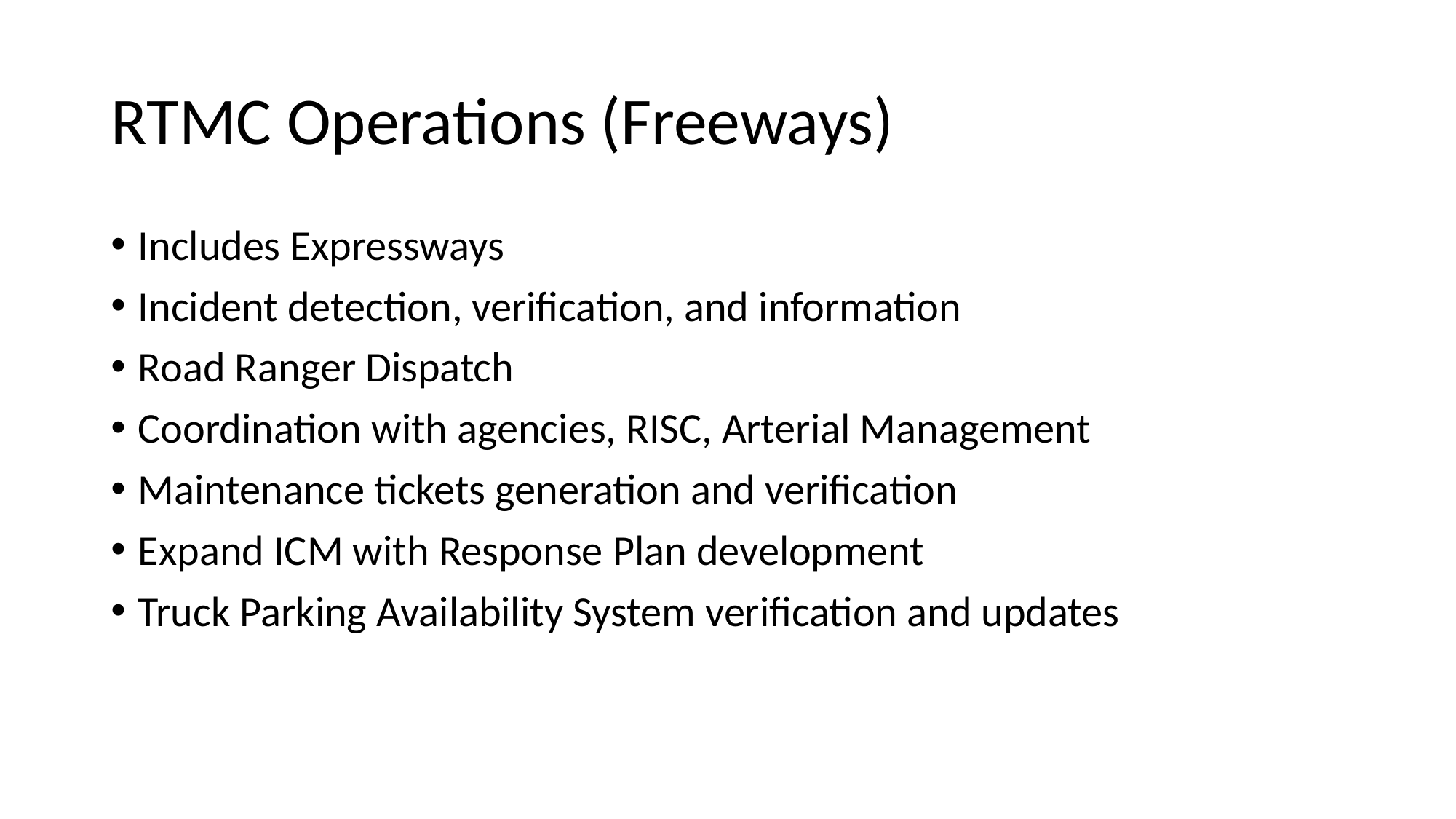

# RTMC Operations (Freeways)
Includes Expressways
Incident detection, verification, and information
Road Ranger Dispatch
Coordination with agencies, RISC, Arterial Management
Maintenance tickets generation and verification
Expand ICM with Response Plan development
Truck Parking Availability System verification and updates